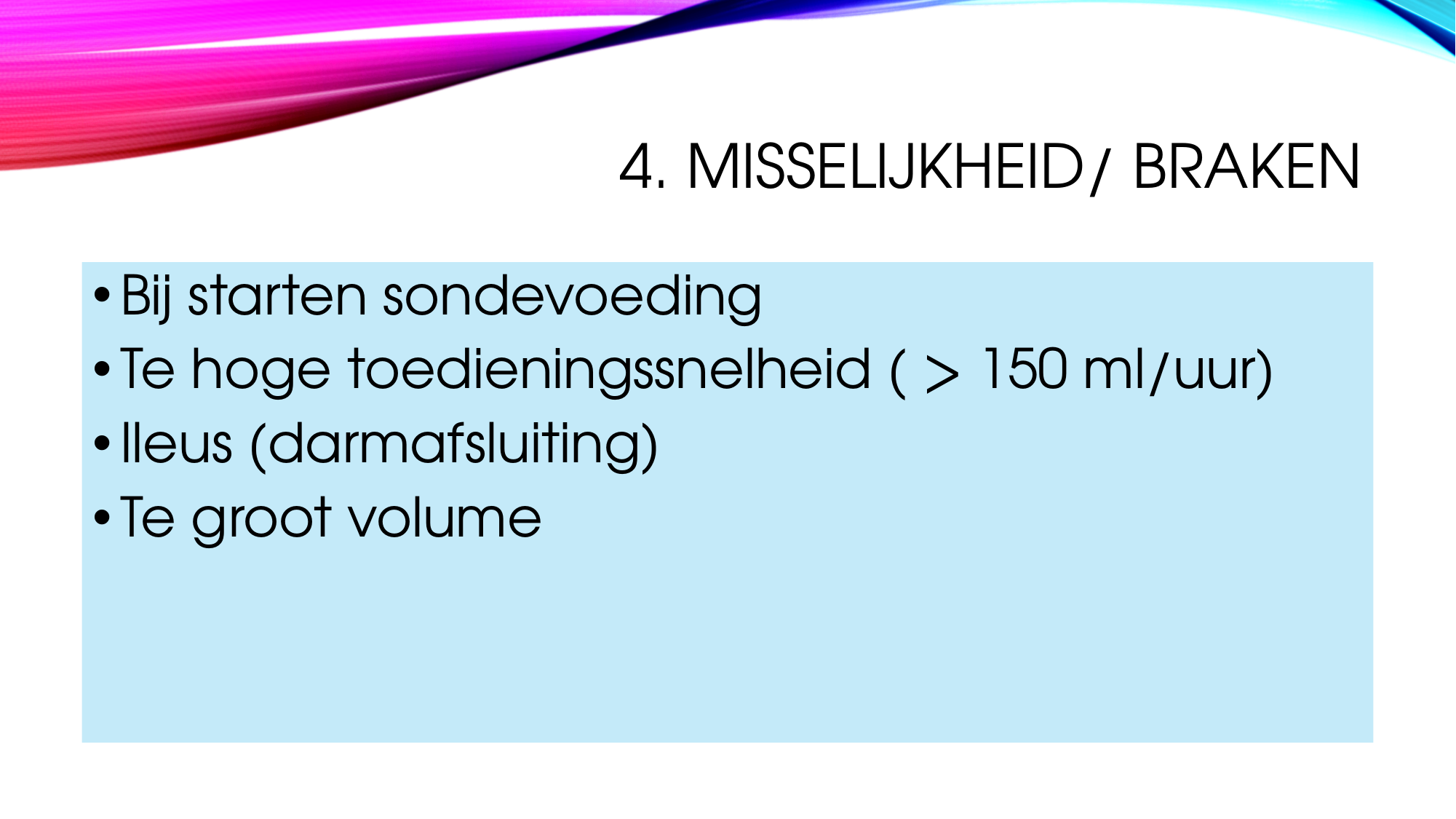

# 4. misselijkheid/ braken
Bij starten sondevoeding
Te hoge toedieningssnelheid ( > 150 ml/uur)
Ileus (darmafsluiting)
Te groot volume